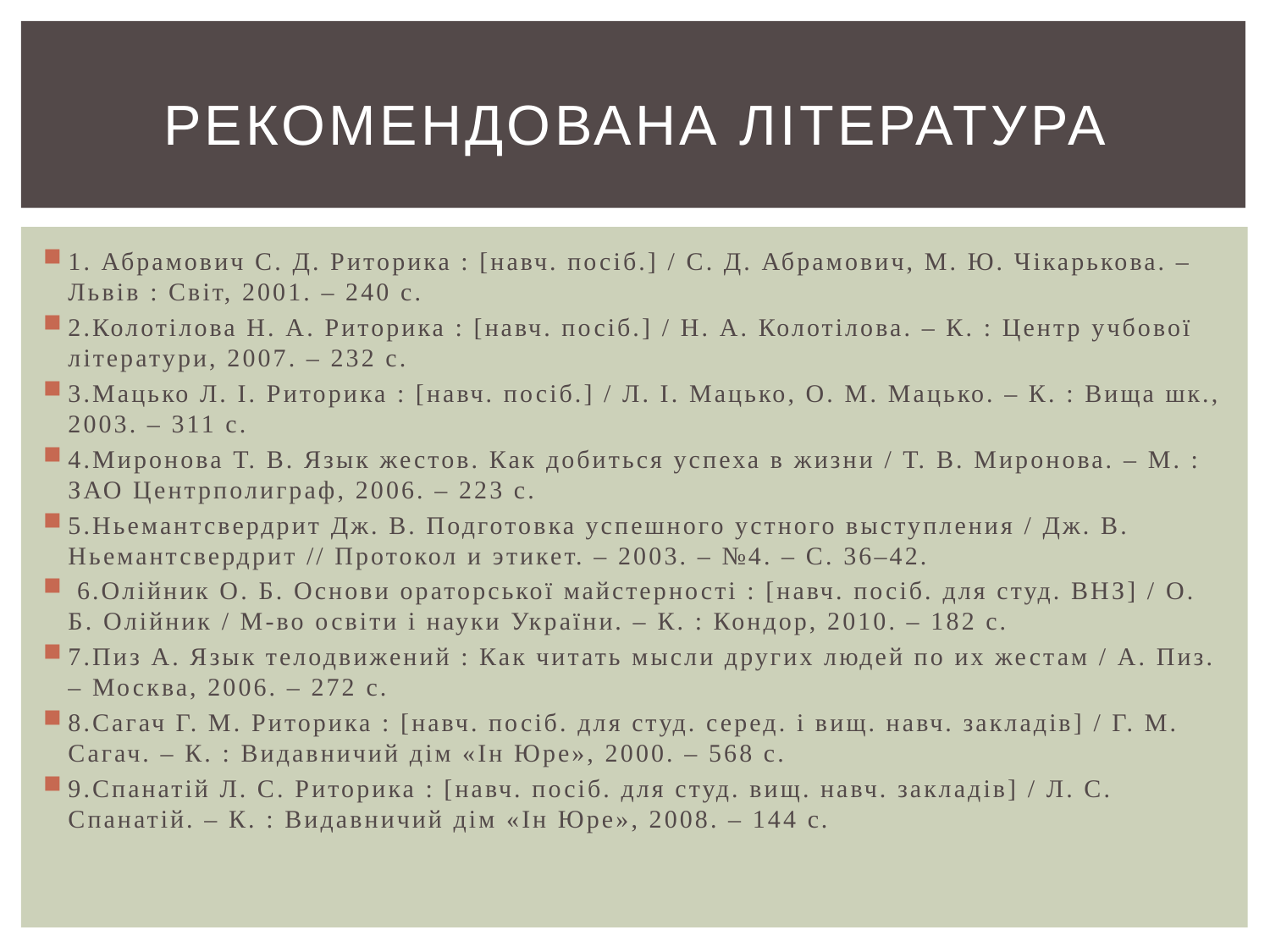

# РЕКОМЕНДОВАНА ЛІТЕРАТУРА
1. Абрамович С. Д. Риторика : [навч. посіб.] / С. Д. Абрамович, М. Ю. Чікарькова. – Львів : Світ, 2001. – 240 с.
2.Колотілова Н. А. Риторика : [навч. посіб.] / Н. А. Колотілова. – К. : Центр учбової літератури, 2007. – 232 с.
3.Мацько Л. І. Риторика : [навч. посіб.] / Л. І. Мацько, О. М. Мацько. – К. : Вища шк., 2003. – 311 с.
4.Миронова Т. В. Язык жестов. Как добиться успеха в жизни / Т. В. Миронова. – М. : ЗАО Центрполиграф, 2006. – 223 с.
5.Ньемантсвердрит Дж. В. Подготовка успешного устного выступления / Дж. В. Ньемантсвердрит // Протокол и этикет. – 2003. – №4. – С. 36–42.
 6.Олійник О. Б. Основи ораторської майстерності : [навч. посіб. для студ. ВНЗ] / О. Б. Олійник / М-во освіти і науки України. – К. : Кондор, 2010. – 182 с.
7.Пиз А. Язык телодвижений : Как читать мысли других людей по их жестам / А. Пиз. – Москва, 2006. – 272 с.
8.Сагач Г. М. Риторика : [навч. посіб. для студ. серед. і вищ. навч. закладів] / Г. М. Сагач. – К. : Видавничий дім «Ін Юре», 2000. – 568 с.
9.Спанатій Л. С. Риторика : [навч. посіб. для студ. вищ. навч. закладів] / Л. С. Спанатій. – К. : Видавничий дім «Ін Юре», 2008. – 144 с.